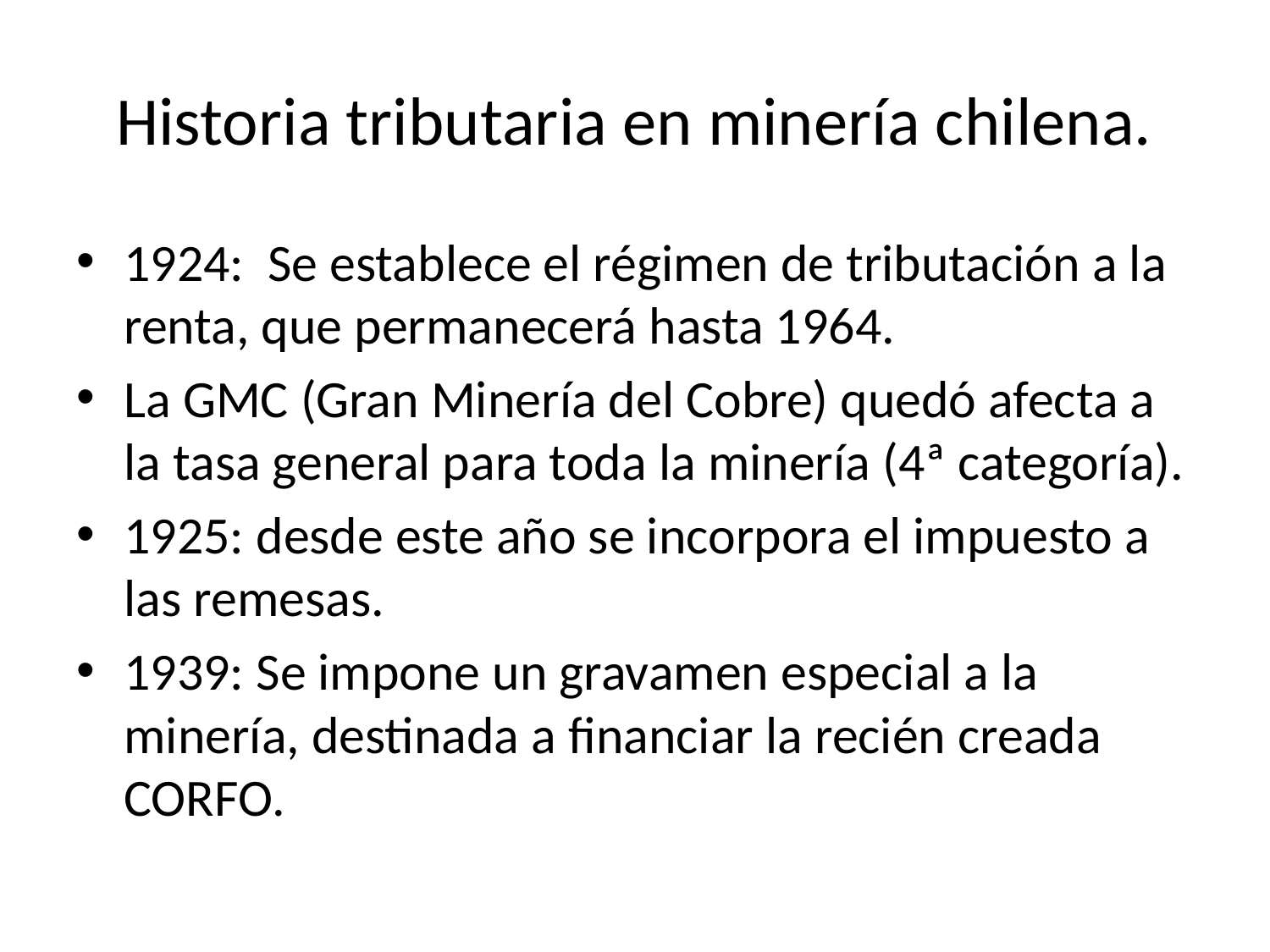

# Historia tributaria en minería chilena.
1924:  Se establece el régimen de tributación a la renta, que permanecerá hasta 1964.
La GMC (Gran Minería del Cobre) quedó afecta a la tasa general para toda la minería (4ª categoría).
1925: desde este año se incorpora el impuesto a las remesas.
1939: Se impone un gravamen especial a la minería, destinada a financiar la recién creada CORFO.